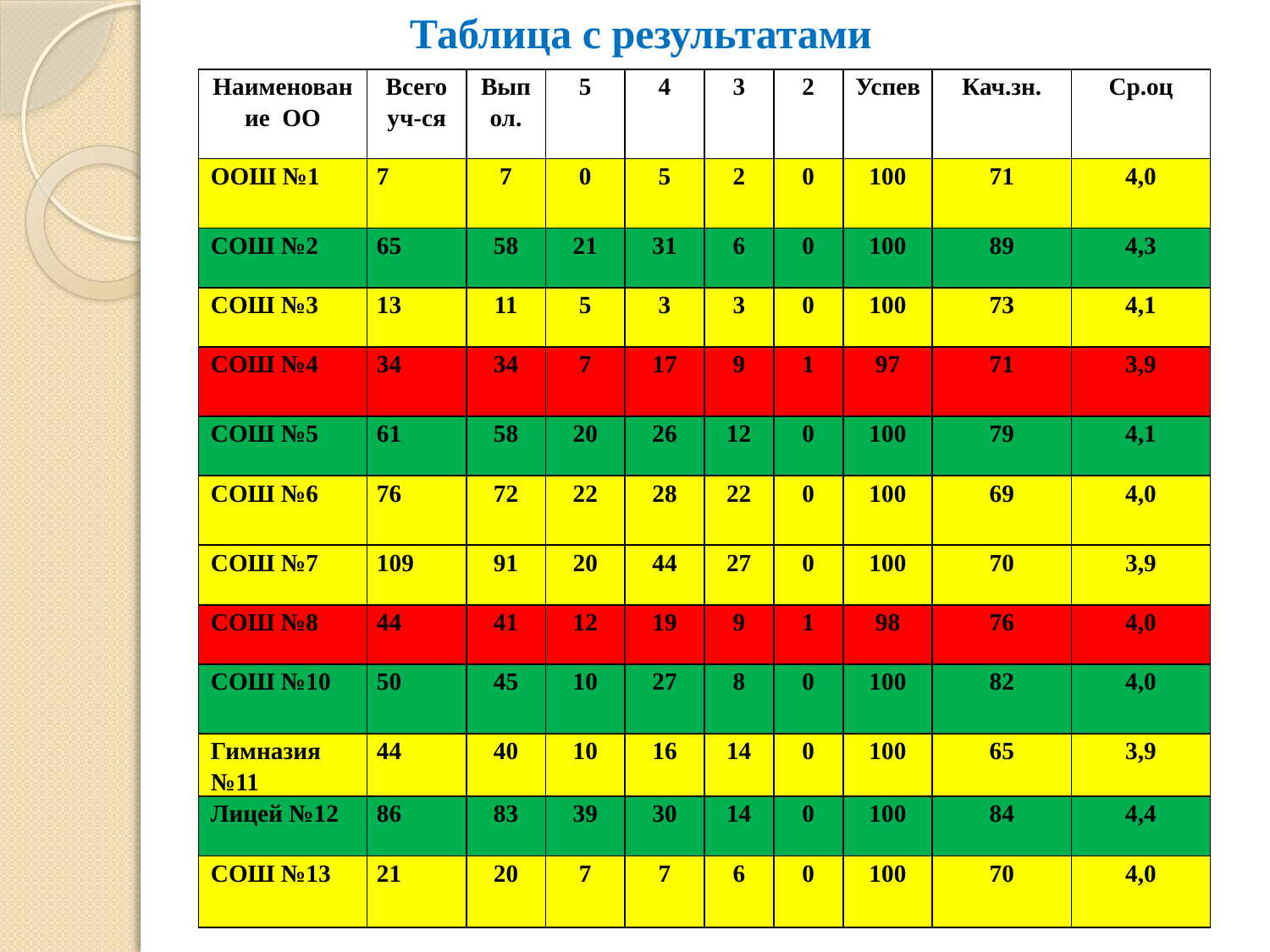

# Таблица с результатами
| Наименование ОО | Всего уч-ся | Выпол. | 5 | 4 | 3 | 2 | Успев | Кач.зн. | Ср.оц |
| --- | --- | --- | --- | --- | --- | --- | --- | --- | --- |
| ООШ №1 | 7 | 7 | 0 | 5 | 2 | 0 | 100 | 71 | 4,0 |
| СОШ №2 | 65 | 58 | 21 | 31 | 6 | 0 | 100 | 89 | 4,3 |
| СОШ №3 | 13 | 11 | 5 | 3 | 3 | 0 | 100 | 73 | 4,1 |
| СОШ №4 | 34 | 34 | 7 | 17 | 9 | 1 | 97 | 71 | 3,9 |
| СОШ №5 | 61 | 58 | 20 | 26 | 12 | 0 | 100 | 79 | 4,1 |
| СОШ №6 | 76 | 72 | 22 | 28 | 22 | 0 | 100 | 69 | 4,0 |
| СОШ №7 | 109 | 91 | 20 | 44 | 27 | 0 | 100 | 70 | 3,9 |
| СОШ №8 | 44 | 41 | 12 | 19 | 9 | 1 | 98 | 76 | 4,0 |
| СОШ №10 | 50 | 45 | 10 | 27 | 8 | 0 | 100 | 82 | 4,0 |
| Гимназия №11 | 44 | 40 | 10 | 16 | 14 | 0 | 100 | 65 | 3,9 |
| Лицей №12 | 86 | 83 | 39 | 30 | 14 | 0 | 100 | 84 | 4,4 |
| СОШ №13 | 21 | 20 | 7 | 7 | 6 | 0 | 100 | 70 | 4,0 |